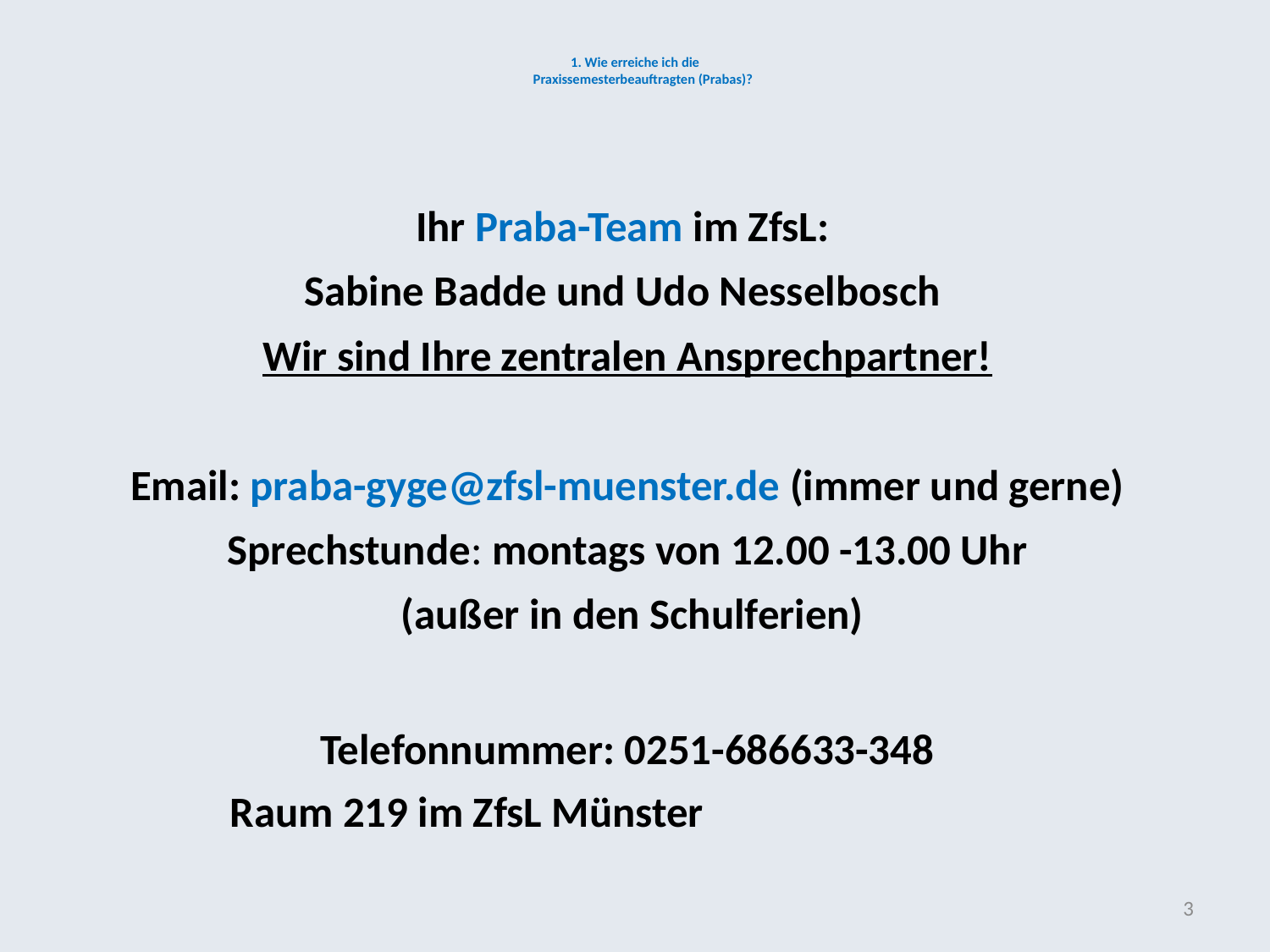

# 1. Wie erreiche ich die Praxissemesterbeauftragten (Prabas)?

Ihr Praba-Team im ZfsL:
Sabine Badde und Udo Nesselbosch
Wir sind Ihre zentralen Ansprechpartner!

Email: praba-gyge@zfsl-muenster.de (immer und gerne)
Sprechstunde: montags von 12.00 -13.00 Uhr
 (außer in den Schulferien)

Telefonnummer: 0251-686633-348
  Raum 219 im ZfsL Münster

3